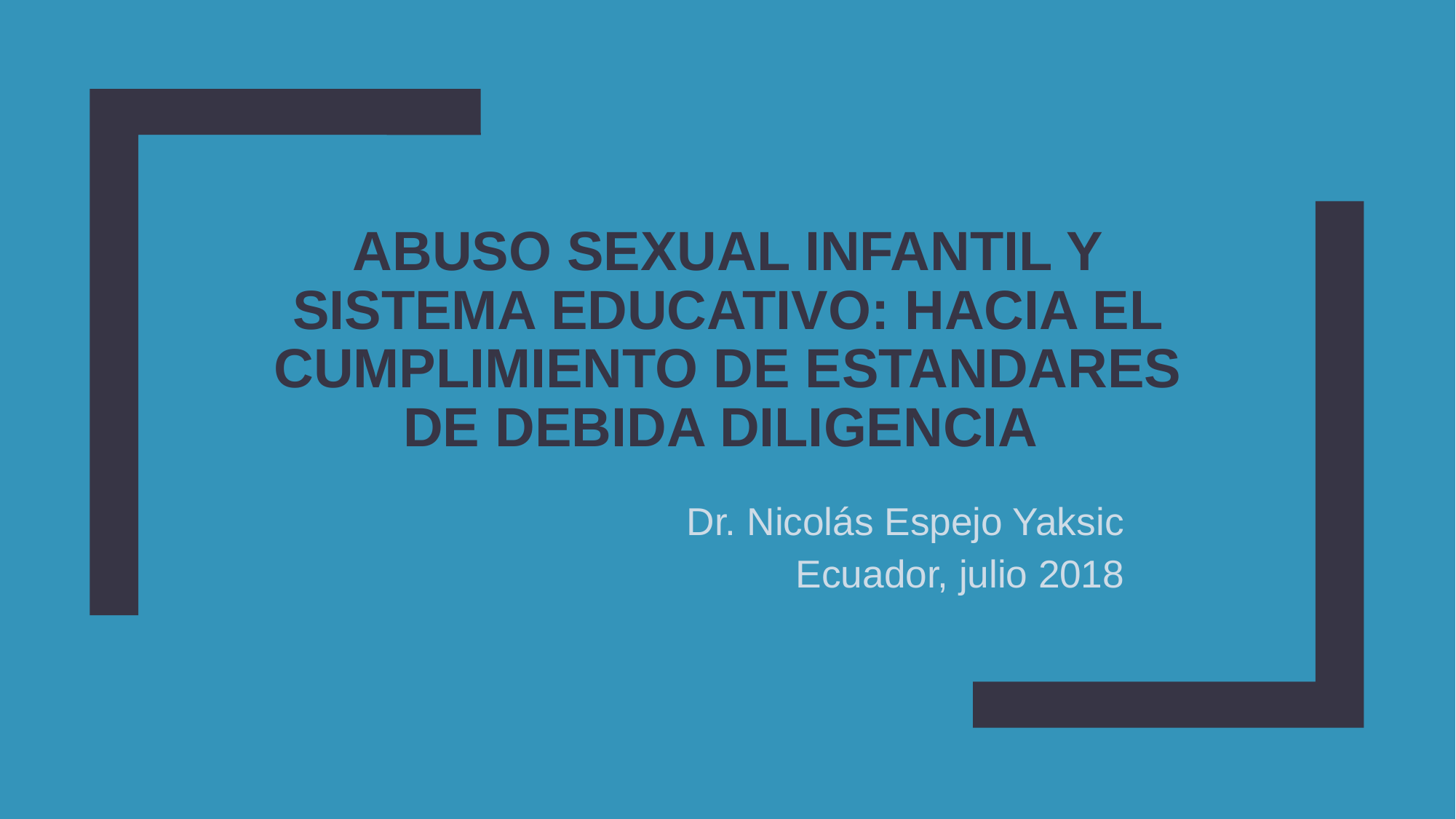

# Abuso sexual infantil y sistema educativo: hacia el cumplimiento de estandares de debida diligencia

Dr. Nicolás Espejo Yaksic
 Ecuador, julio 2018